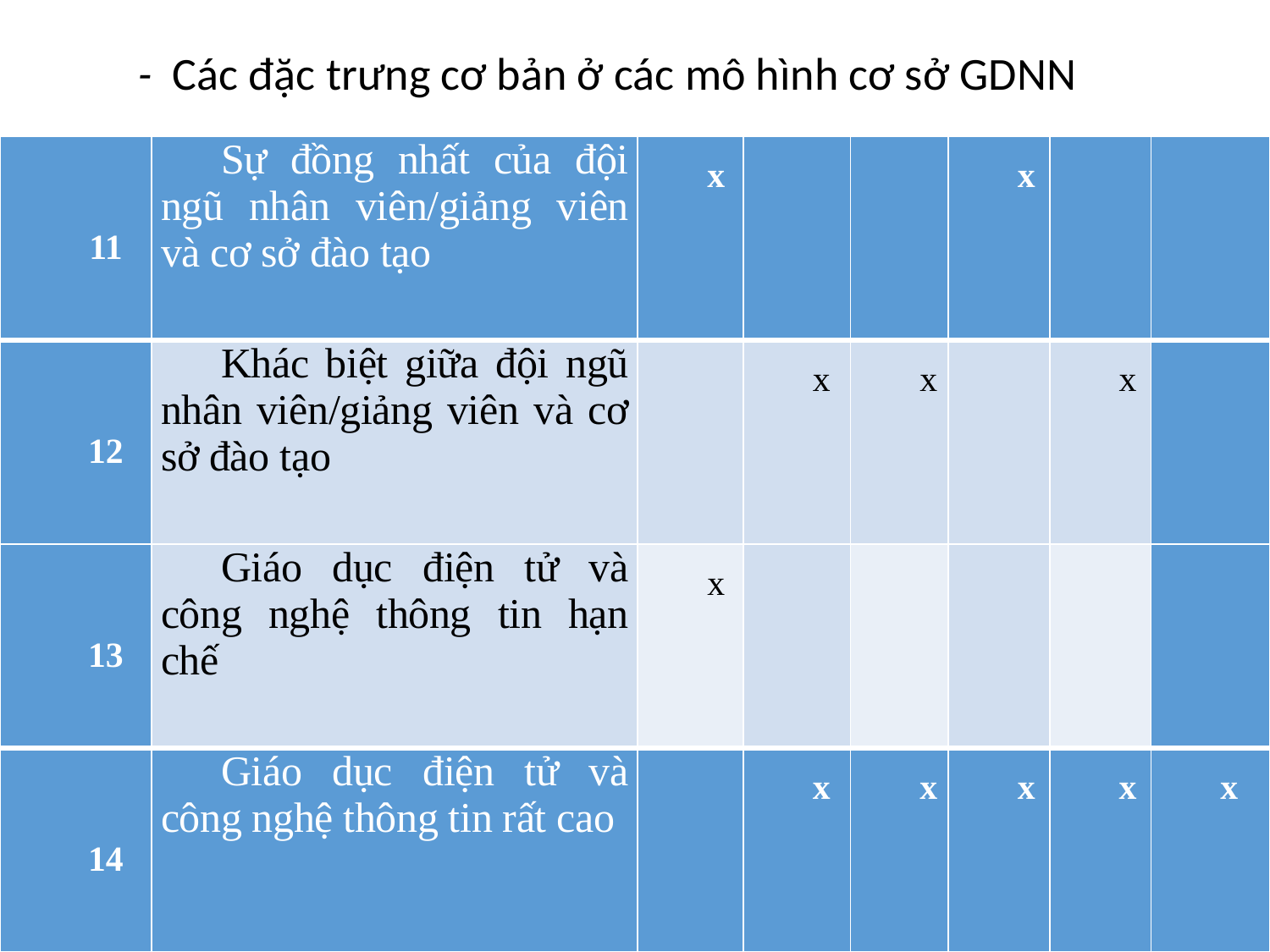

-  Các đặc trưng cơ bản ở các mô hình cơ sở GDNN
| 11 | Sự đồng nhất của đội ngũ nhân viên/giảng viên và cơ sở đào tạo | x |  |  | x |  |  |
| --- | --- | --- | --- | --- | --- | --- | --- |
| 12 | Khác biệt giữa đội ngũ nhân viên/giảng viên và cơ sở đào tạo |  | x | x |  | x |  |
| 13 | Giáo dục điện tử và công nghệ thông tin hạn chế | x |  |  |  |  |  |
| 14 | Giáo dục điện tử và công nghệ thông tin rất cao |  | x | x | x | x | x |